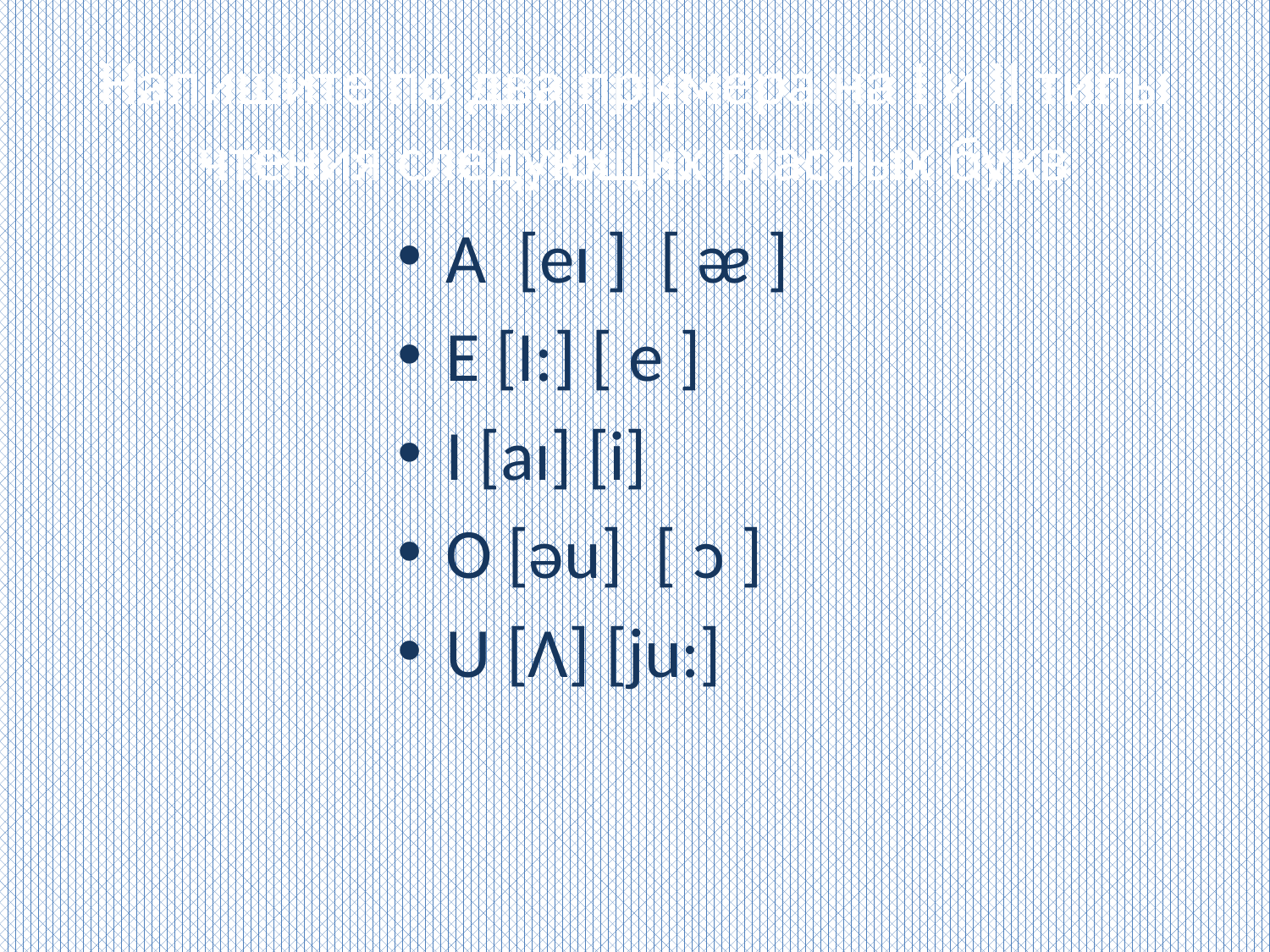

# Напишите по два примера на I и II типы чтения следующих гласных букв
A  [eɪ ]  [ ᴂ ]
E [I:] [ e ]
I [aɪ] [i]
O [əu]  [ ᴐ ]
U [Λ] [ju:]